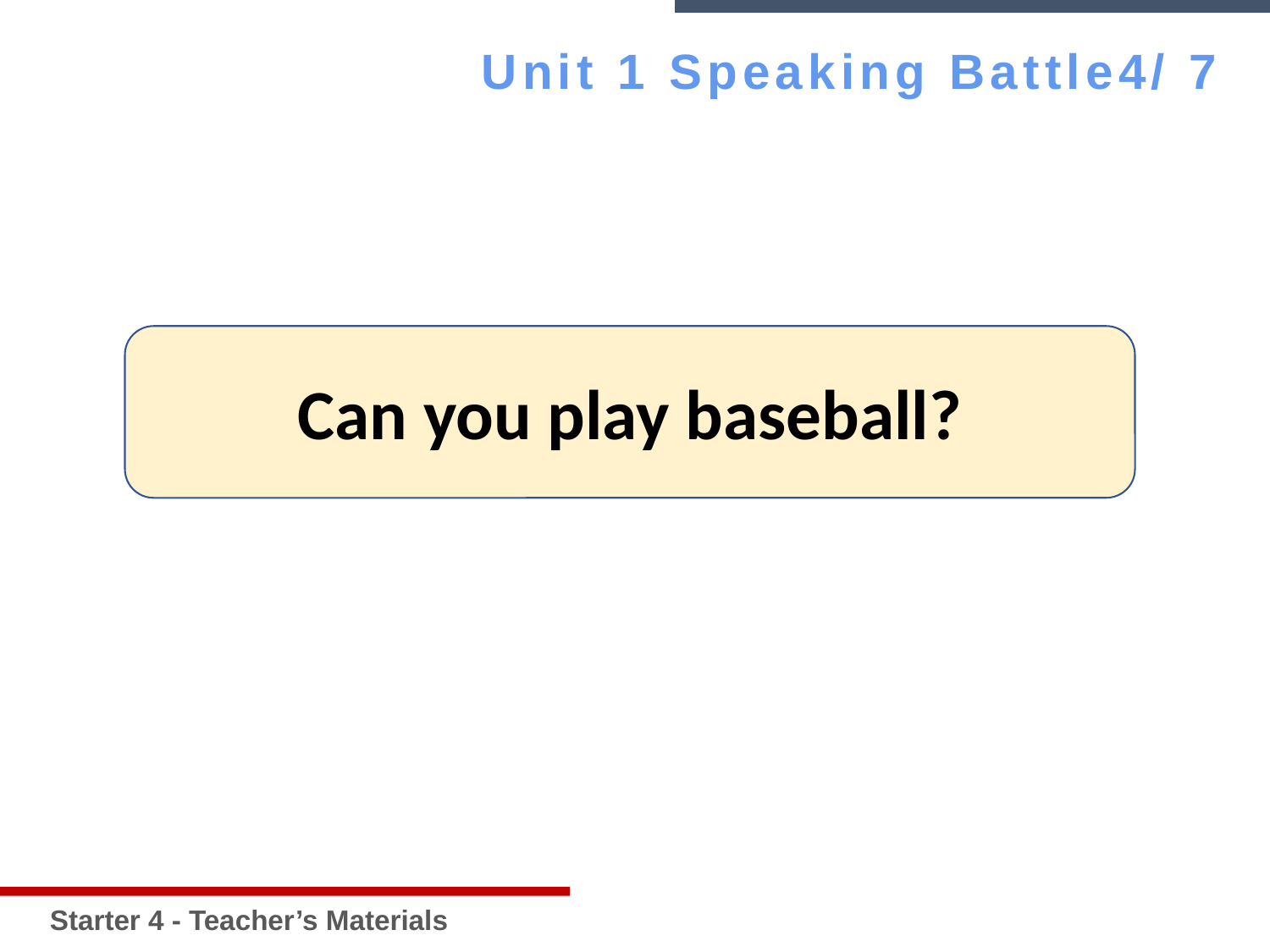

Starter 4 - Teacher’s Materials
Unit 1 Speaking Battle4/ 7
Can you play baseball?